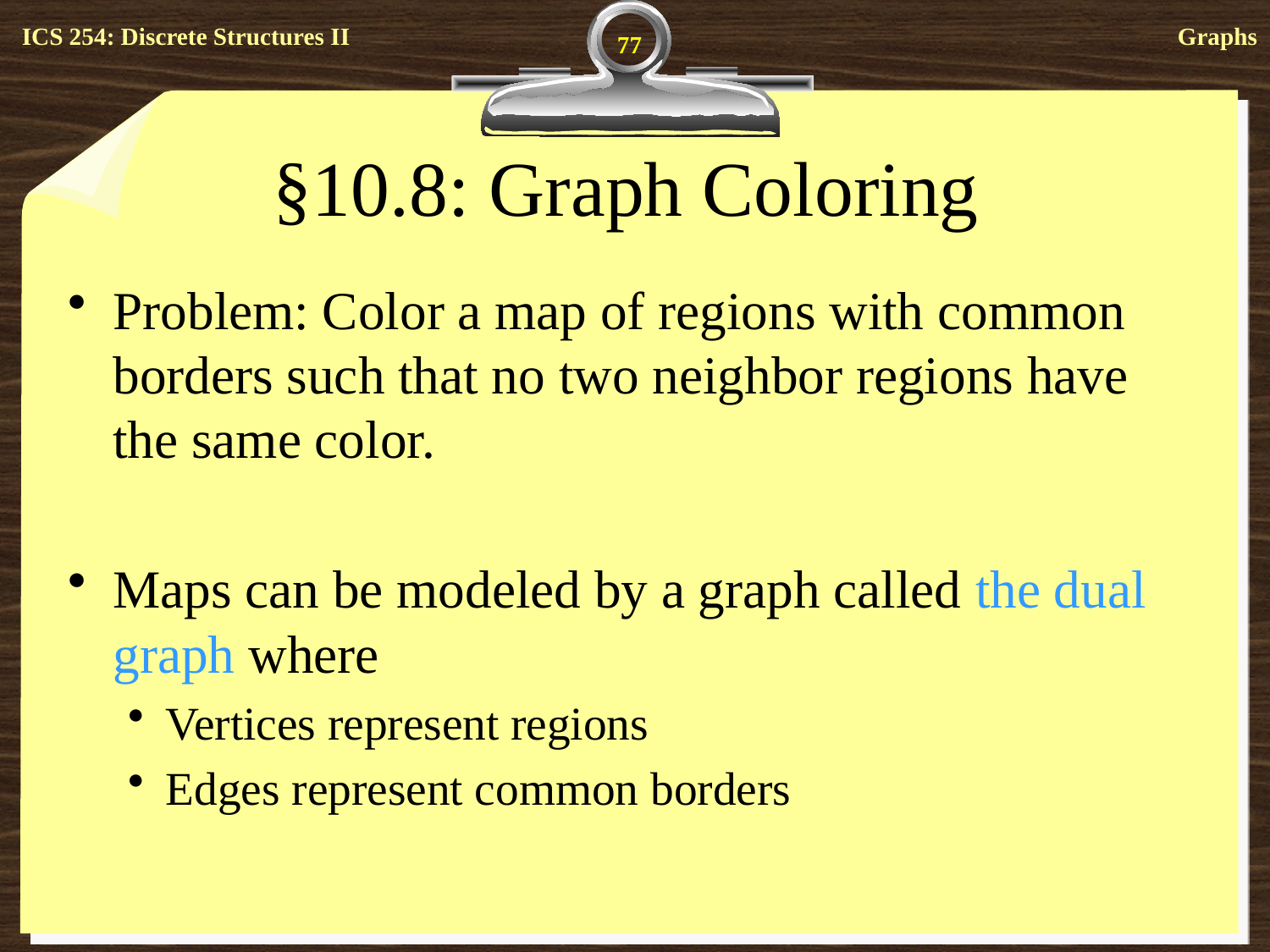

77
# §10.8: Graph Coloring
Problem: Color a map of regions with common borders such that no two neighbor regions have the same color.

Maps can be modeled by a graph called the dual graph where
Vertices represent regions
Edges represent common borders